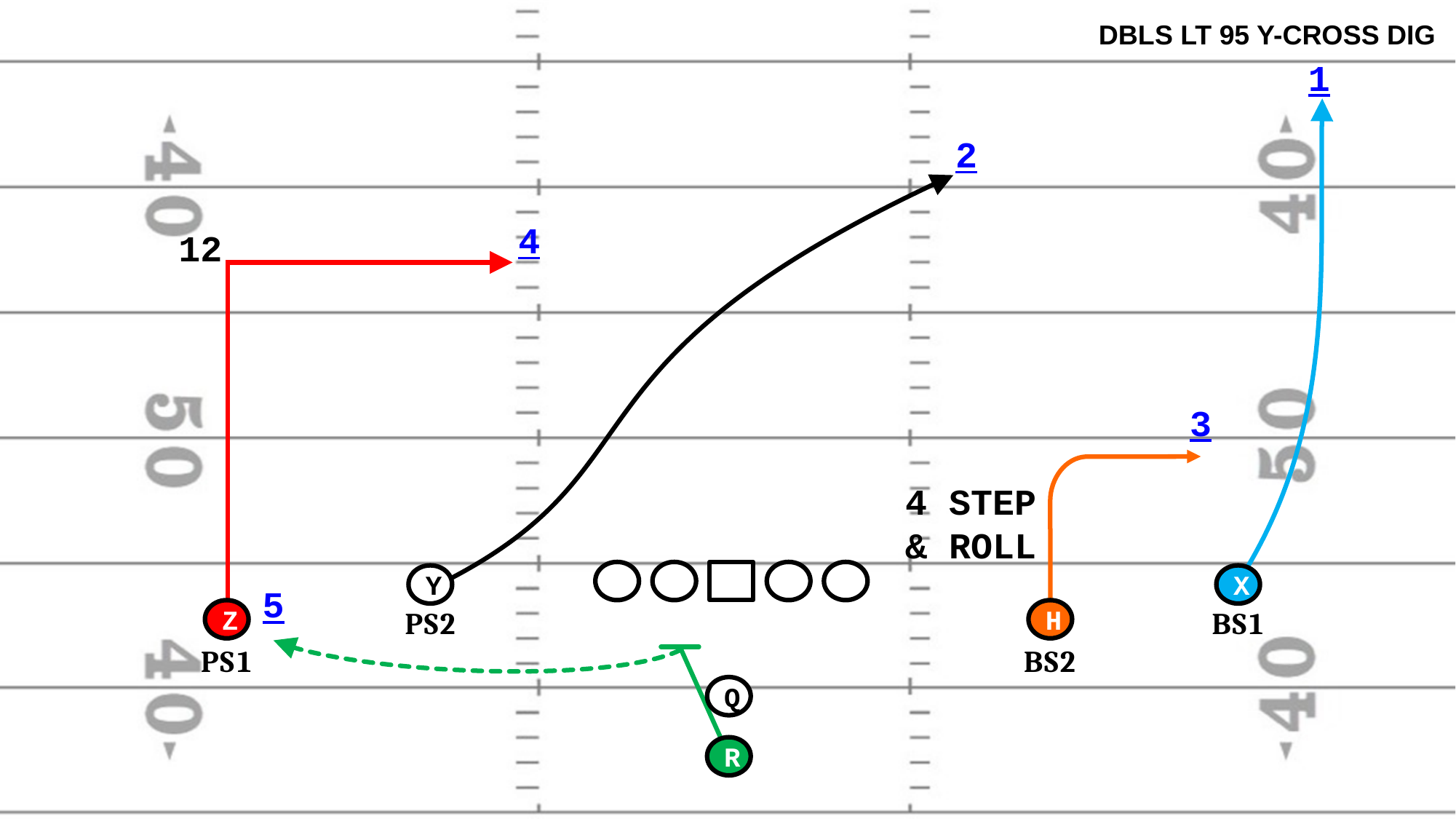

DBLS LT 95 Y-CROSS DIG
1

2

4
12

3

4 STEP
& ROLL

Y
X
5
Z
PS2
H
BS1
PS1
BS2

Q
R